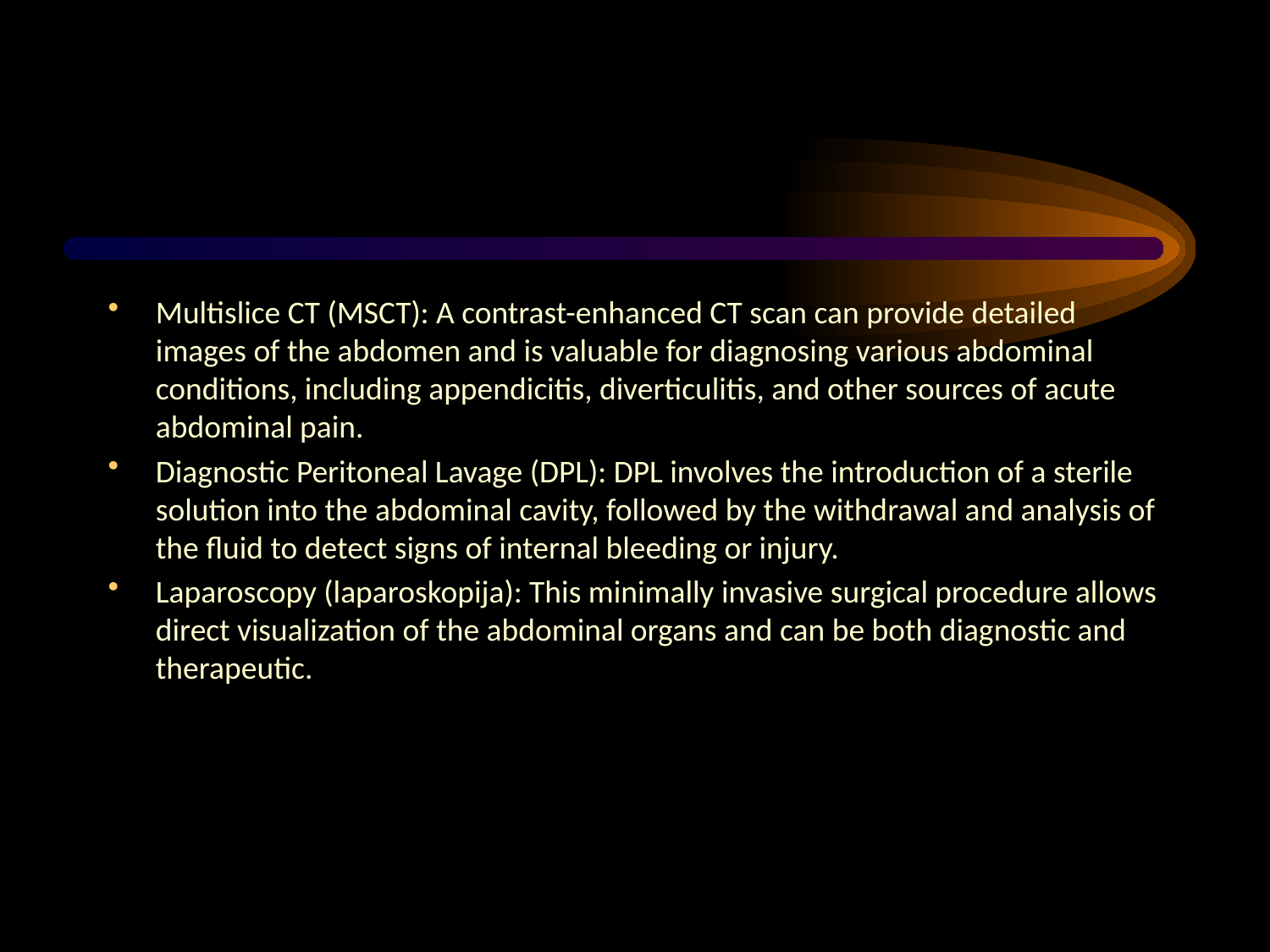

#
Multislice CT (MSCT): A contrast-enhanced CT scan can provide detailed images of the abdomen and is valuable for diagnosing various abdominal conditions, including appendicitis, diverticulitis, and other sources of acute abdominal pain.
Diagnostic Peritoneal Lavage (DPL): DPL involves the introduction of a sterile solution into the abdominal cavity, followed by the withdrawal and analysis of the fluid to detect signs of internal bleeding or injury.
Laparoscopy (laparoskopija): This minimally invasive surgical procedure allows direct visualization of the abdominal organs and can be both diagnostic and therapeutic.